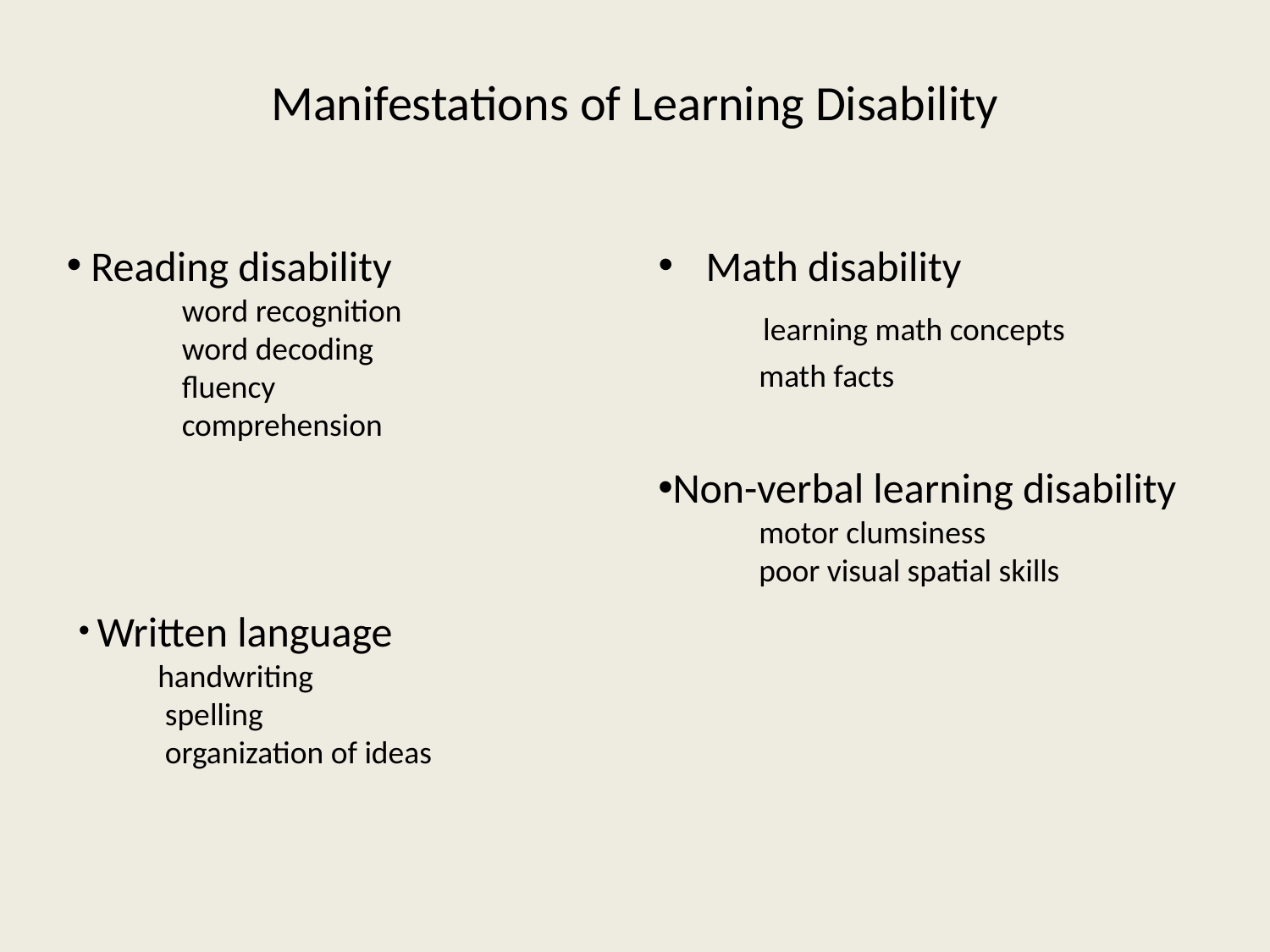

Manifestations of Learning Disability
 Reading disability
                word recognition
                word decoding
                fluency
                comprehension

Math disability
           learning math concepts
              math facts
Non-verbal learning disability
              motor clumsiness
              poor visual spatial skills

 Written language
           handwriting
            spelling
            organization of ideas